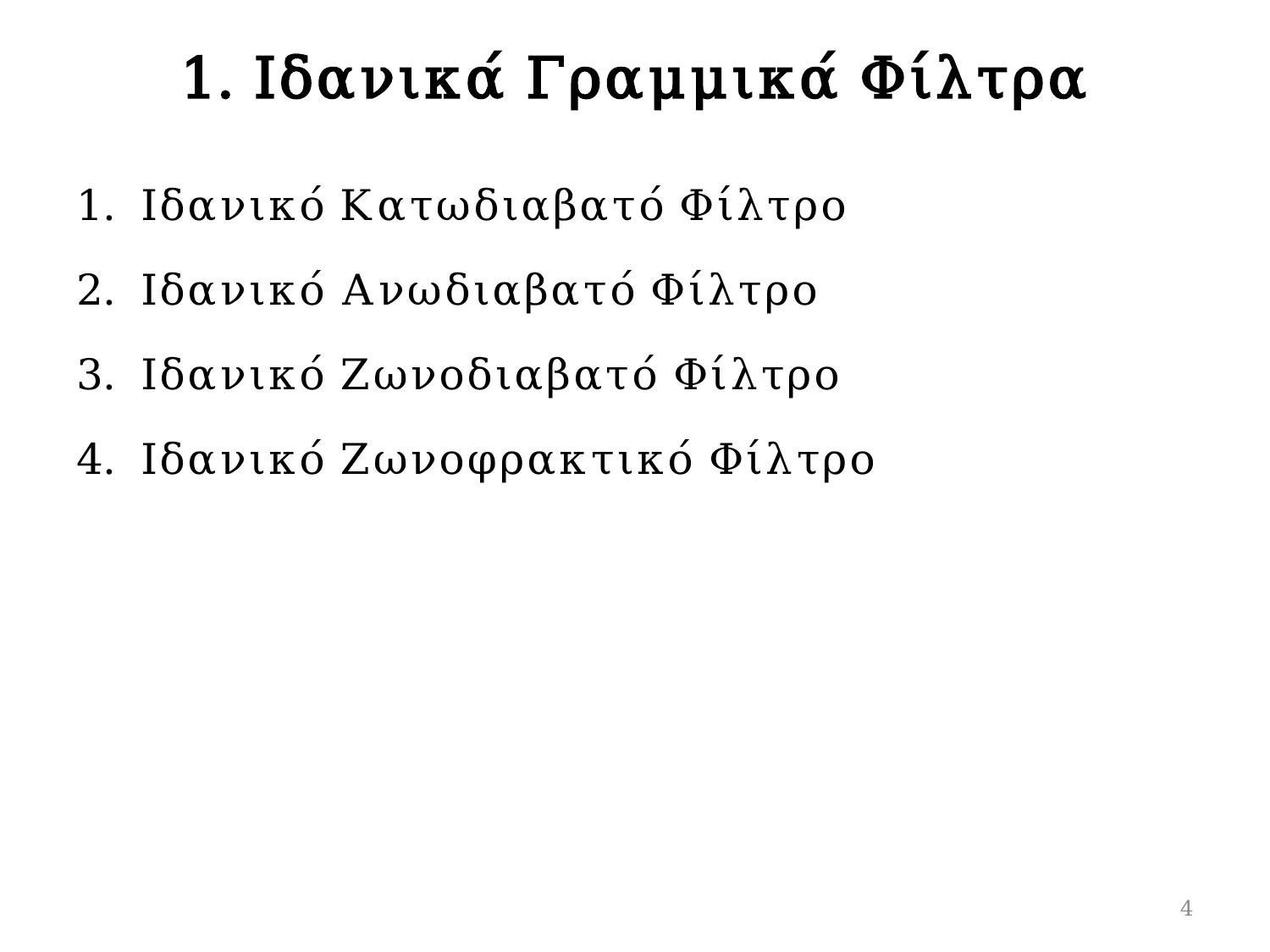

# 1. Ιδανικά Γραμμικά Φίλτρα
Ιδανικό Κατωδιαβατό Φίλτρο
Ιδανικό Ανωδιαβατό Φίλτρο
Ιδανικό Ζωνοδιαβατό Φίλτρο
Ιδανικό Ζωνοφρακτικό Φίλτρο
4